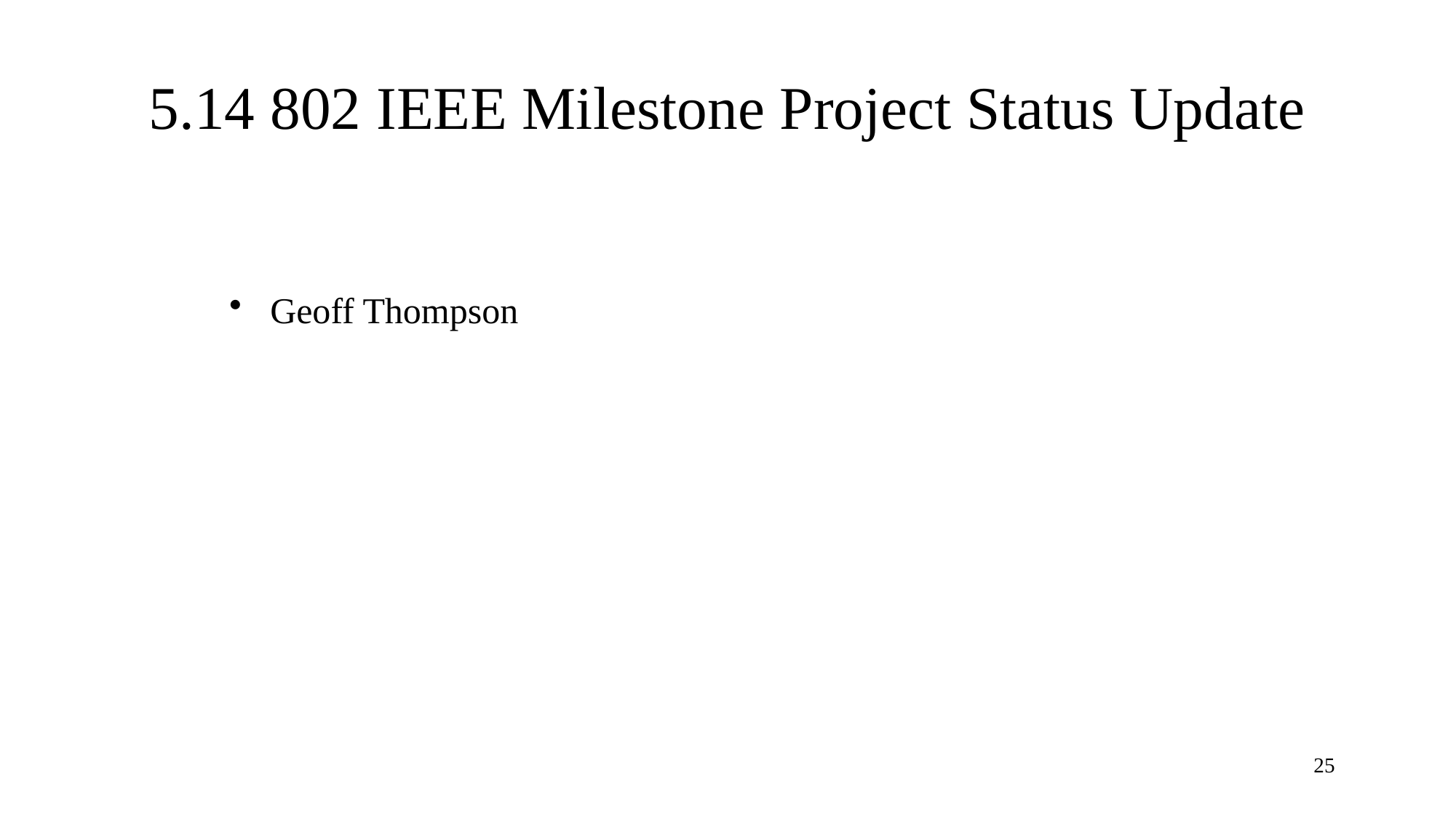

# 5.14 802 IEEE Milestone Project Status Update
Geoff Thompson
25